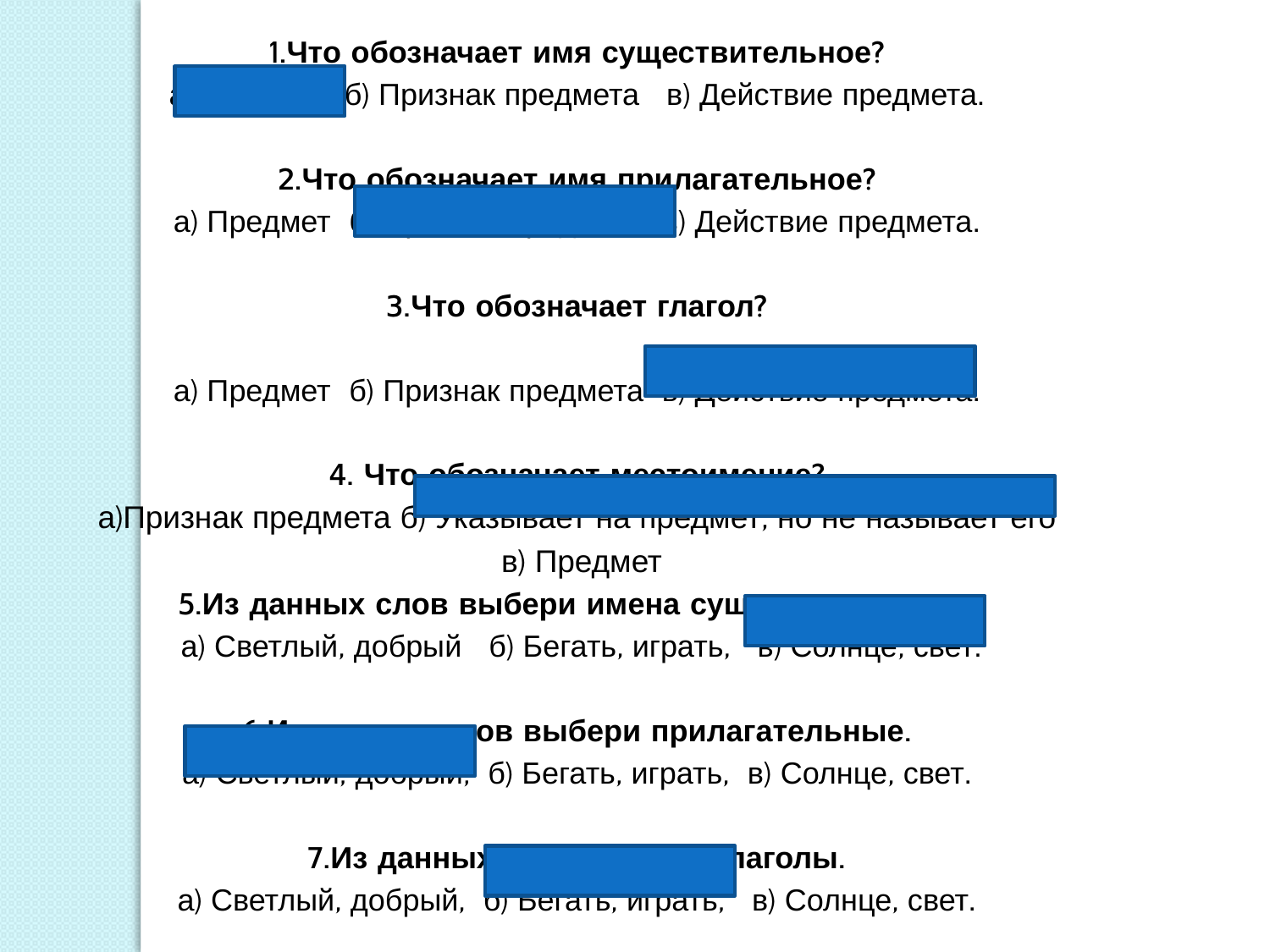

1.Что обозначает имя существительное?
а) Предмет  б) Признак предмета   в) Действие предмета.

2.Что обозначает имя прилагательное?
а) Предмет  б) Признак предмета  в) Действие предмета.

3.Что обозначает глагол?

а) Предмет  б) Признак предмета  в) Действие предмета.

4. Что обозначает местоимение?
а)Признак предмета б) Указывает на предмет, но не называет его
 в) Предмет
5.Из данных слов выбери имена существительные.
 а) Светлый, добрый   б) Бегать, играть,   в) Солнце, свет.

6.Из данных слов выбери прилагательные.
а) Светлый, добрый,  б) Бегать, играть,  в) Солнце, свет.

7.Из данных слов выбери глаголы.
а) Светлый, добрый,  б) Бегать, играть,   в) Солнце, свет.